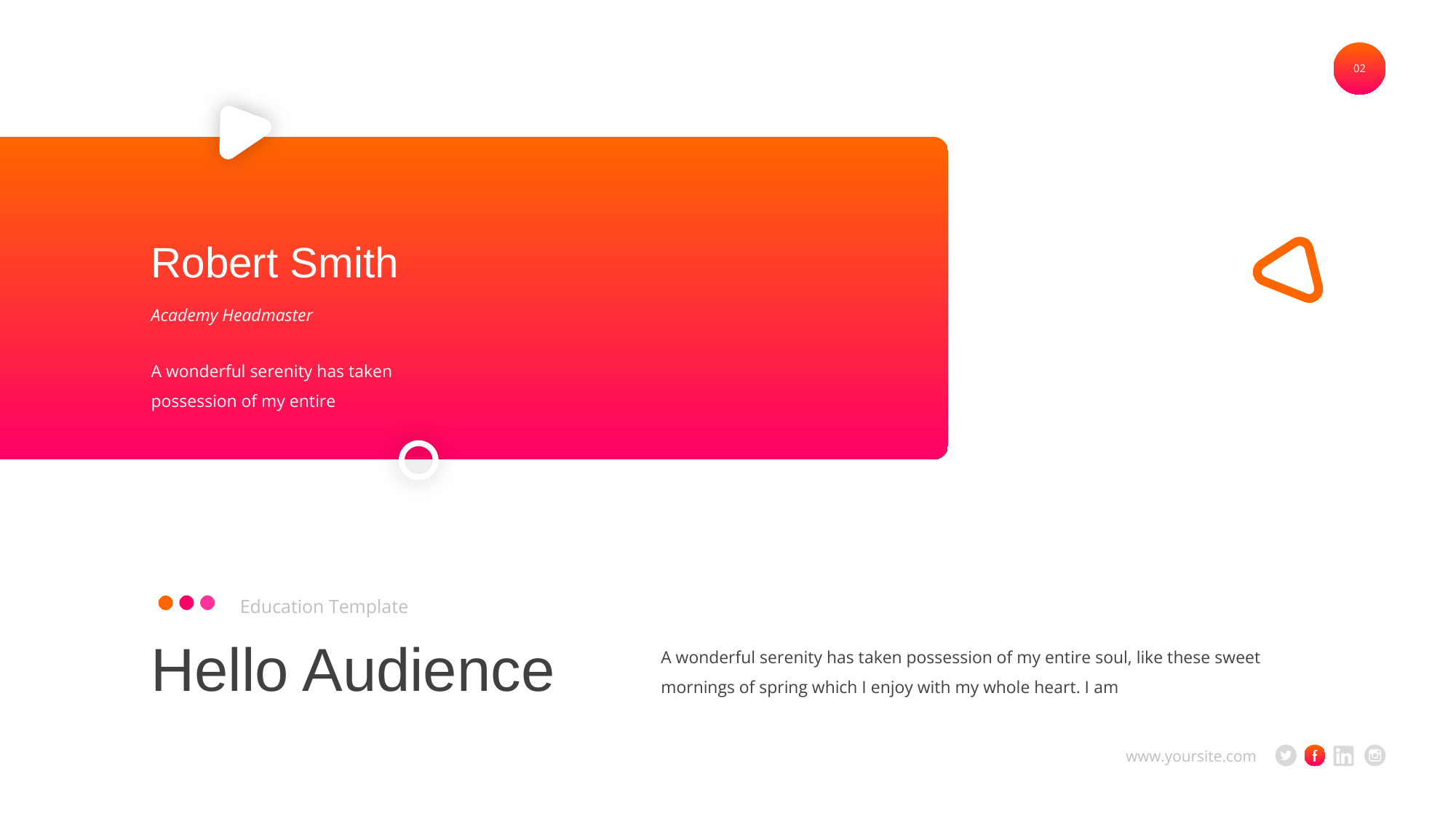

02

Robert Smith

Academy Headmaster
A wonderful serenity has taken possession of my entire

Education Template

Hello Audience
A wonderful serenity has taken possession of my entire soul, like these sweet mornings of spring which I enjoy with my whole heart. I am
www.yoursite.com